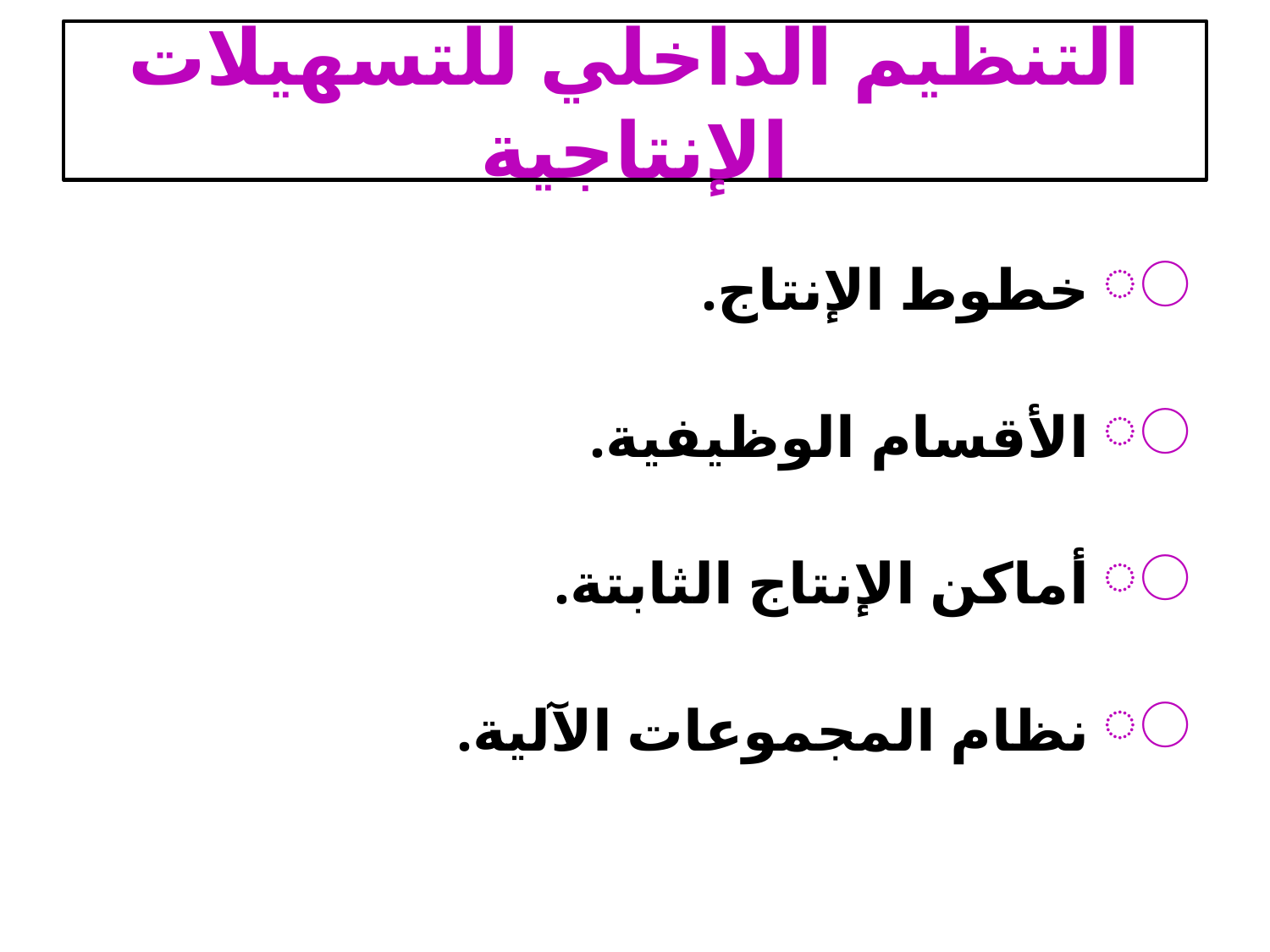

# التنظيم الداخلي للتسهيلات الإنتاجية
 خطوط الإنتاج.
 الأقسام الوظيفية.
 أماكن الإنتاج الثابتة.
 نظام المجموعات الآلية.